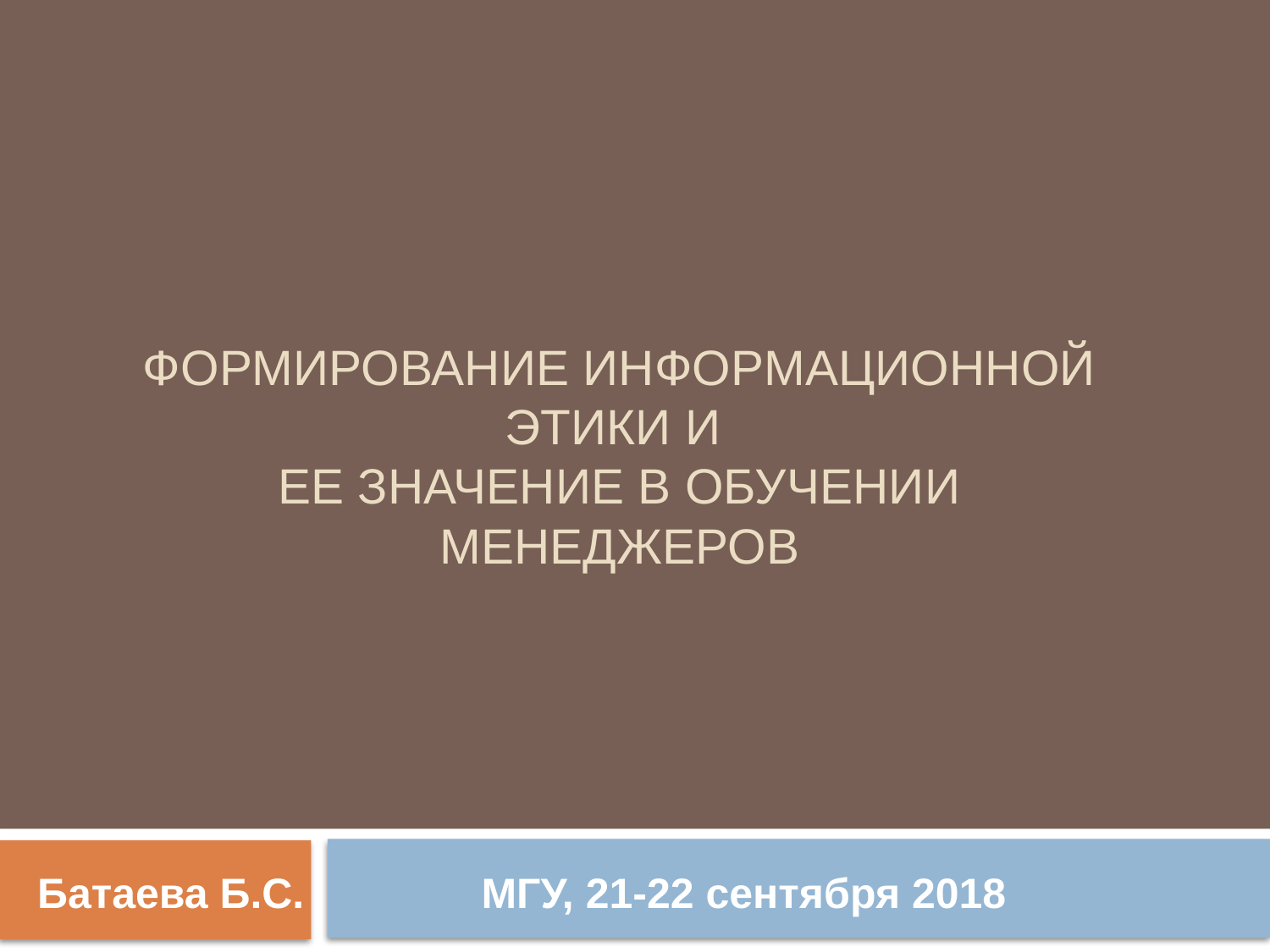

# ФОРМИРОВАНИЕ ИНФОРМАЦИОННОЙ ЭТИКИ И ЕЕ ЗНАЧЕНИЕ В ОБУЧЕНИИ МЕНЕДЖЕРОВ
Батаева Б.С.               МГУ, 21-22 сентября 2018